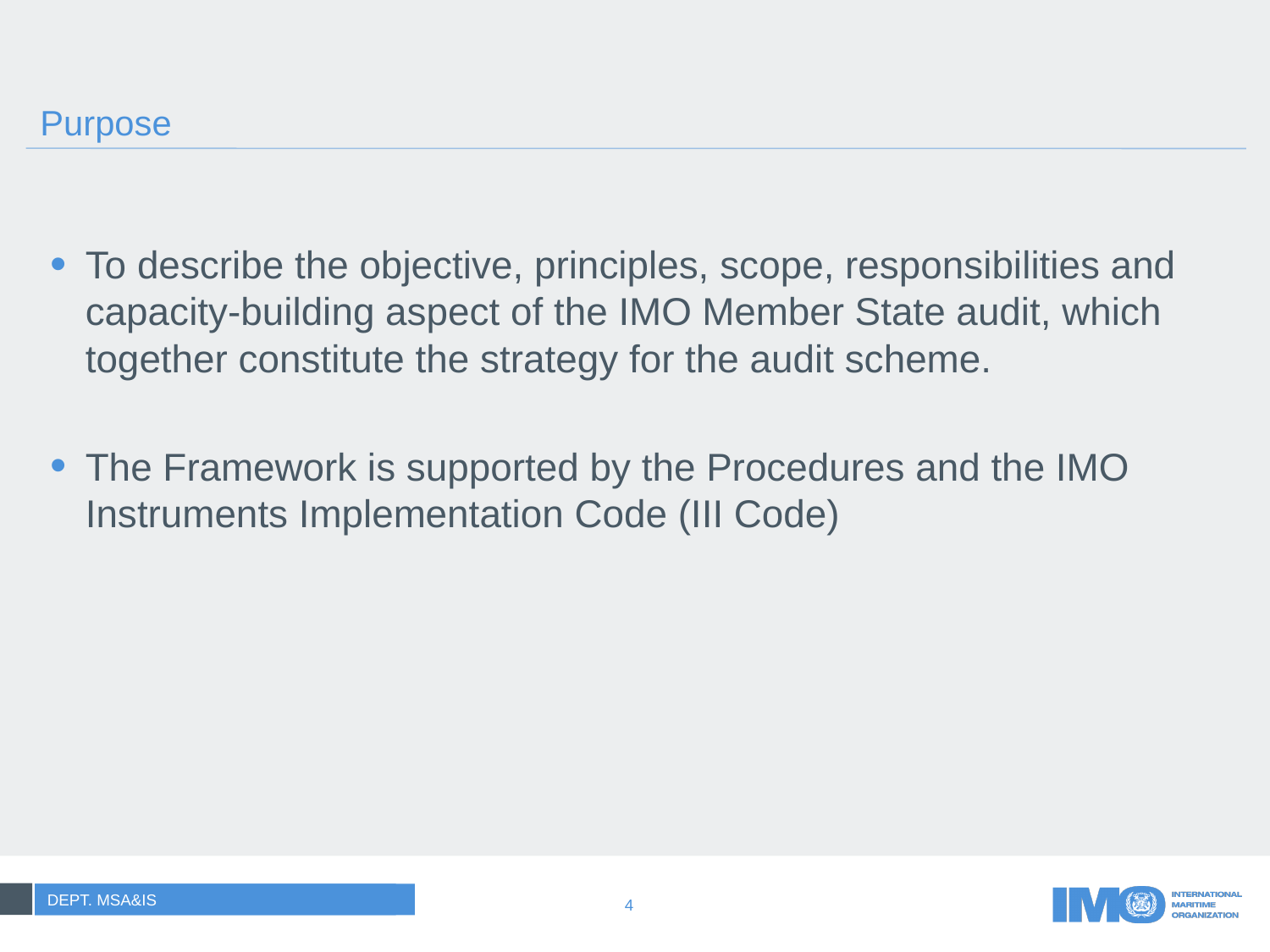

# Purpose

To describe the objective, principles, scope, responsibilities and capacity-building aspect of the IMO Member State audit, which together constitute the strategy for the audit scheme.

The Framework is supported by the Procedures and the IMO Instruments Implementation Code (III Code)